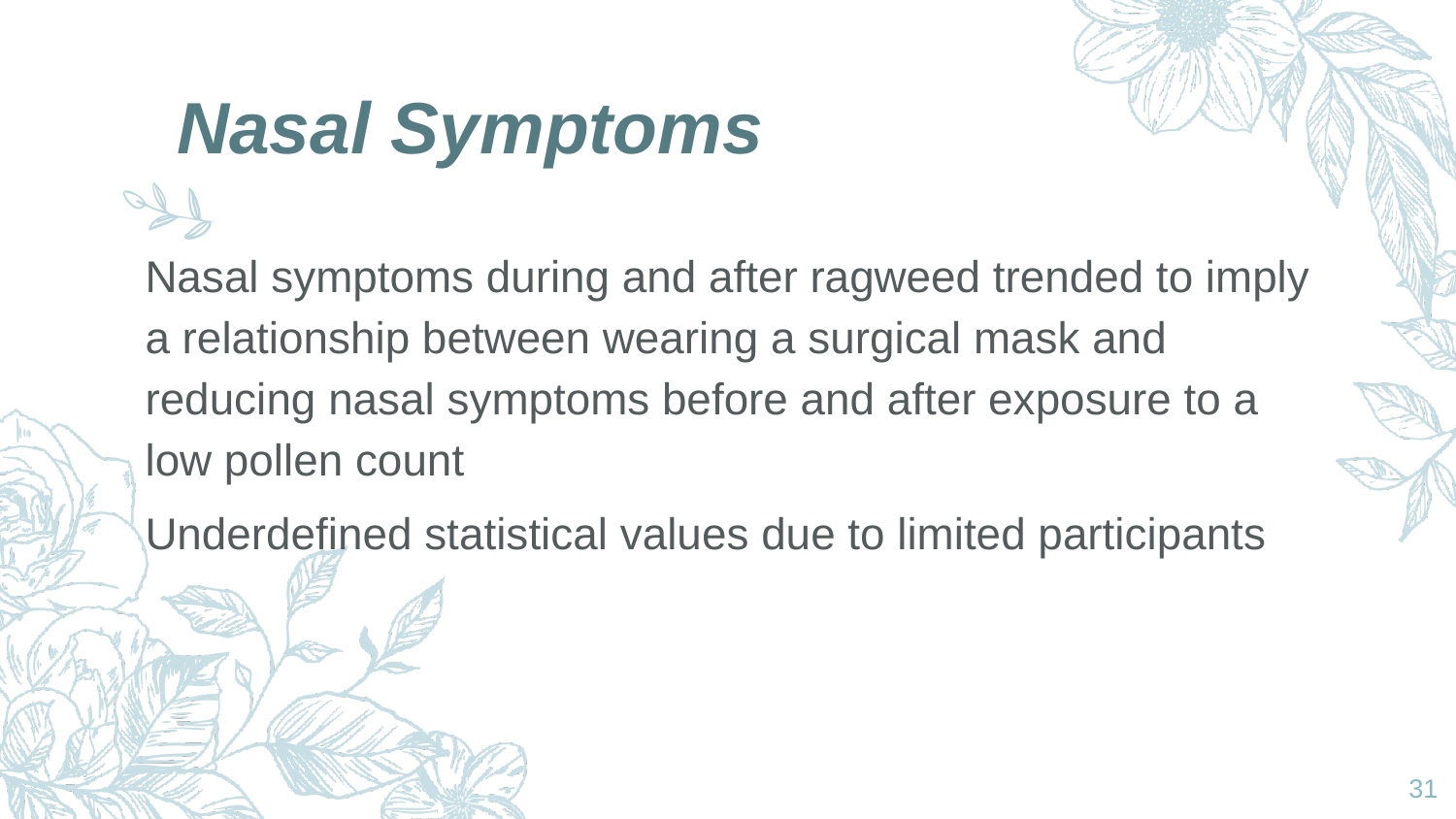

# Nasal Symptoms
Nasal symptoms during and after ragweed trended to imply a relationship between wearing a surgical mask and reducing nasal symptoms before and after exposure to a low pollen count
Underdefined statistical values due to limited participants

31